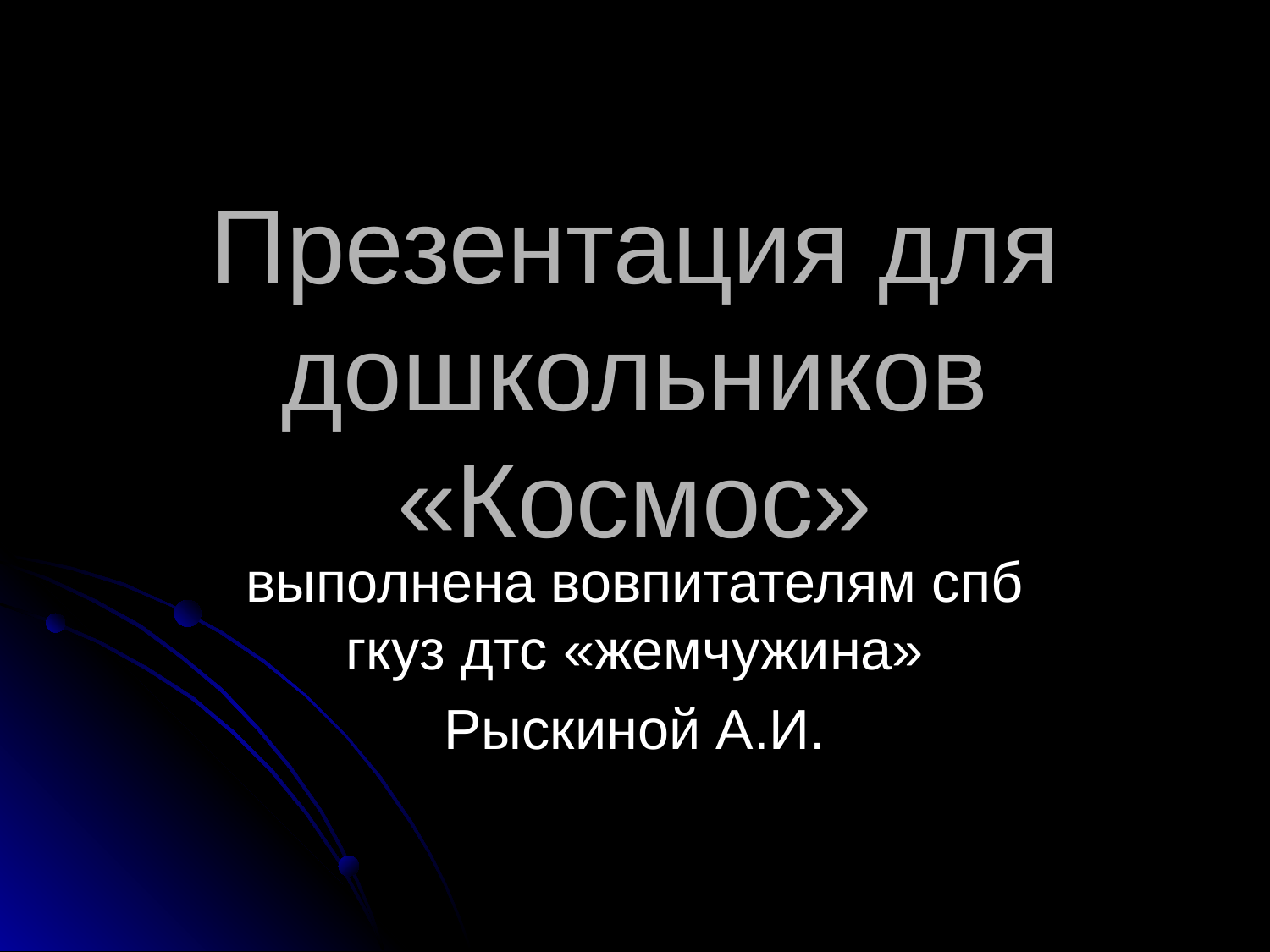

# Презентация для дошкольников «Космос»
выполнена вовпитателям спб гкуз дтс «жемчужина»
Рыскиной А.И.